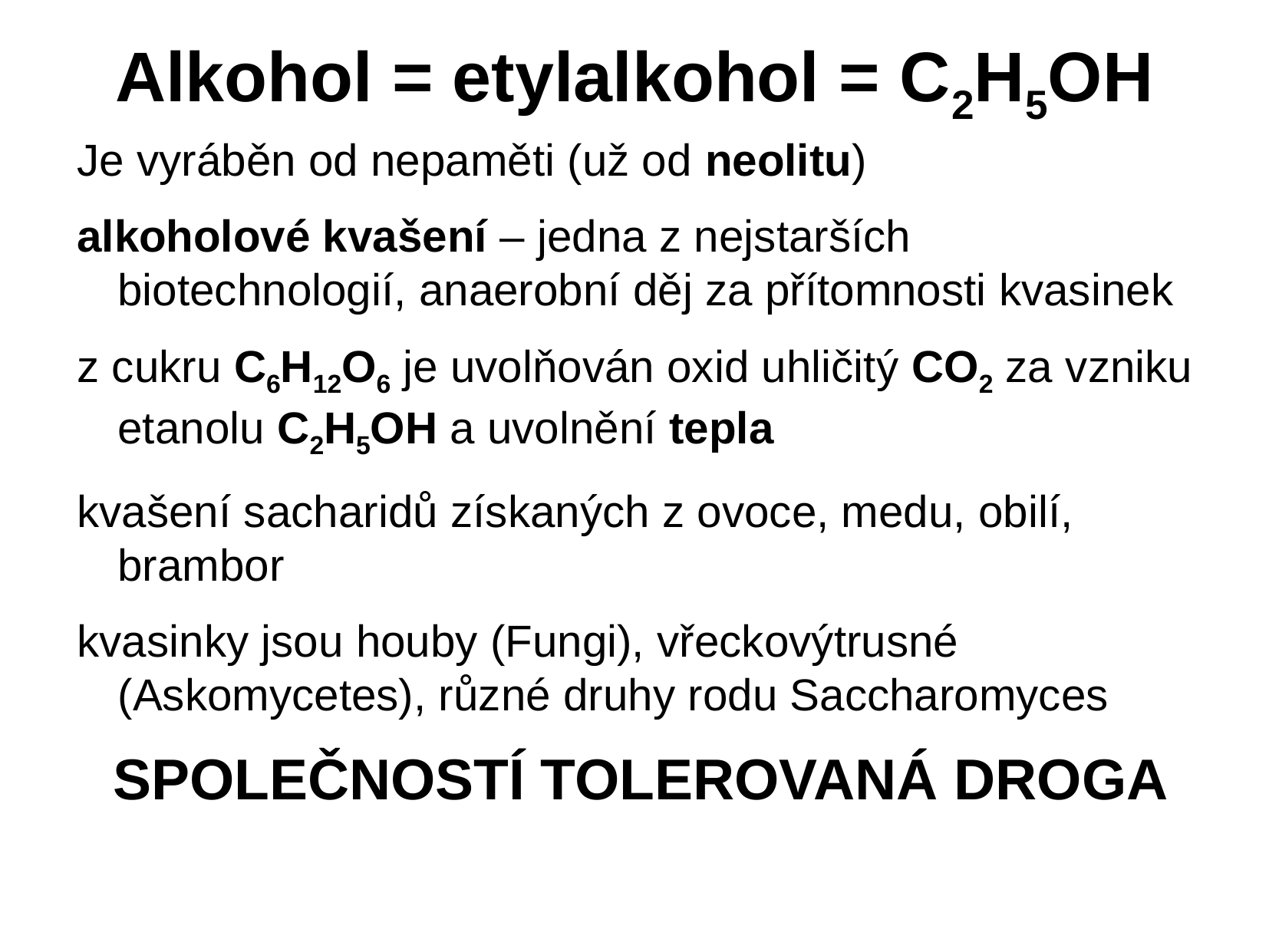

# Alkohol = etylalkohol = C2H5OH
Je vyráběn od nepaměti (už od neolitu)
alkoholové kvašení – jedna z nejstarších biotechnologií, anaerobní děj za přítomnosti kvasinek
z cukru C6H12O6 je uvolňován oxid uhličitý CO2 za vzniku etanolu C2H5OH a uvolnění tepla
kvašení sacharidů získaných z ovoce, medu, obilí, brambor
kvasinky jsou houby (Fungi), vřeckovýtrusné (Askomycetes), různé druhy rodu Saccharomyces
SPOLEČNOSTÍ TOLEROVANÁ DROGA